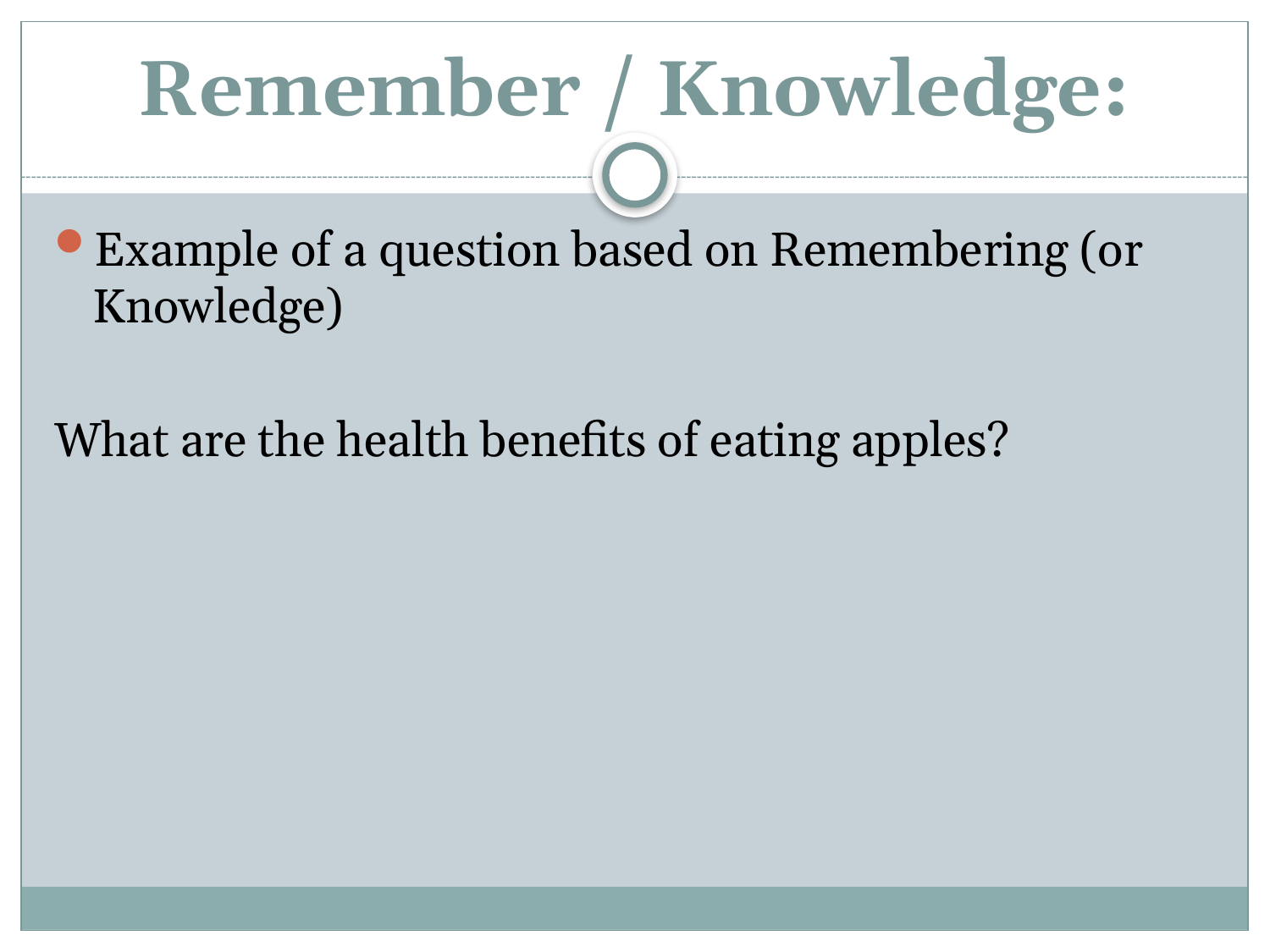

# Remember / Knowledge:
Example of a question based on Remembering (or Knowledge)

What are the health benefits of eating apples?